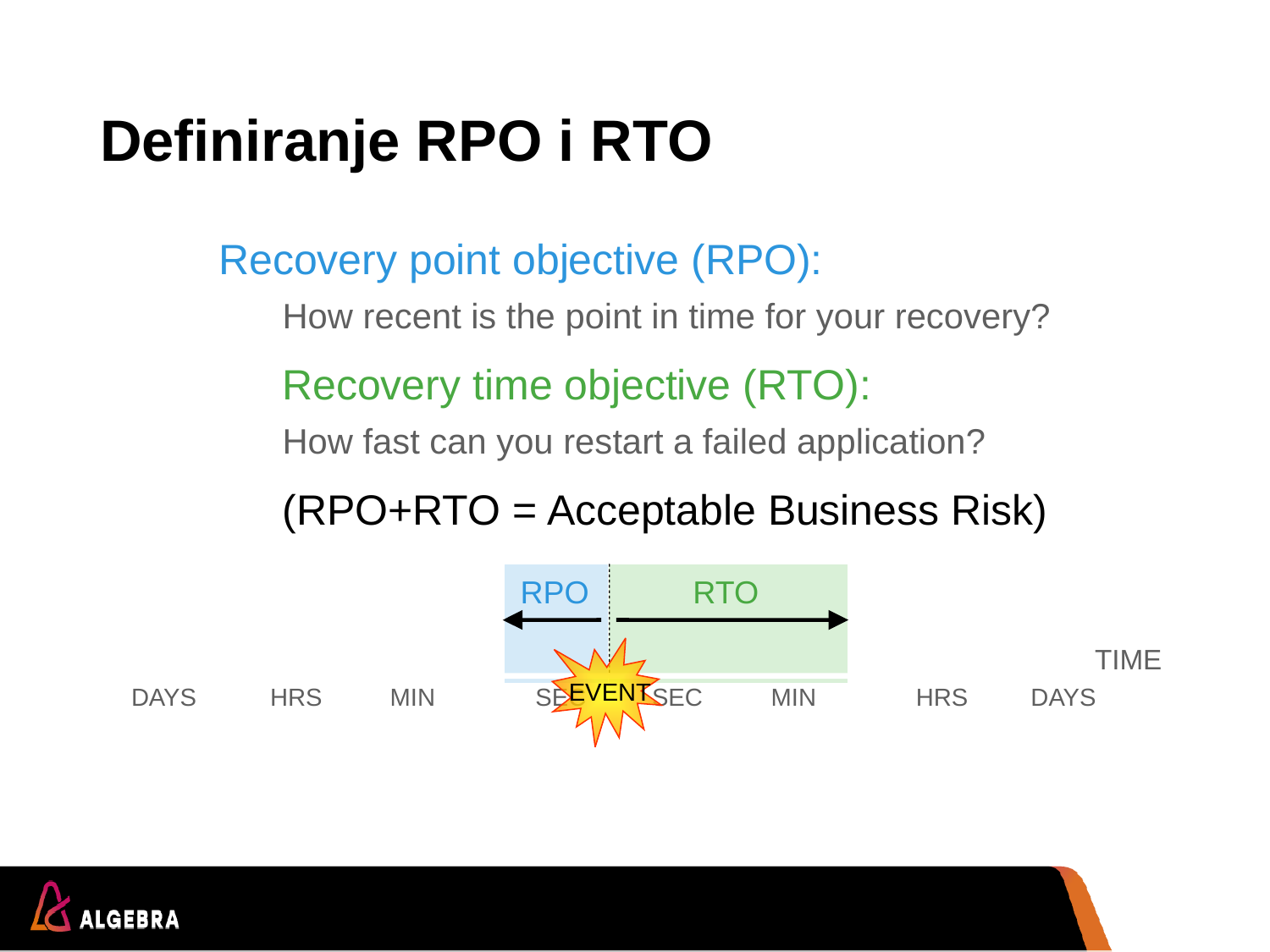

# Definiranje RPO i RTO
Recovery point objective (RPO):
How recent is the point in time for your recovery?
Recovery time objective (RTO):
How fast can you restart a failed application?
(RPO+RTO = Acceptable Business Risk)

RPO

RTO

TIME

DAYS
HRS
MIN
SEC
SEC
MIN
HRS
DAYS
EVENT